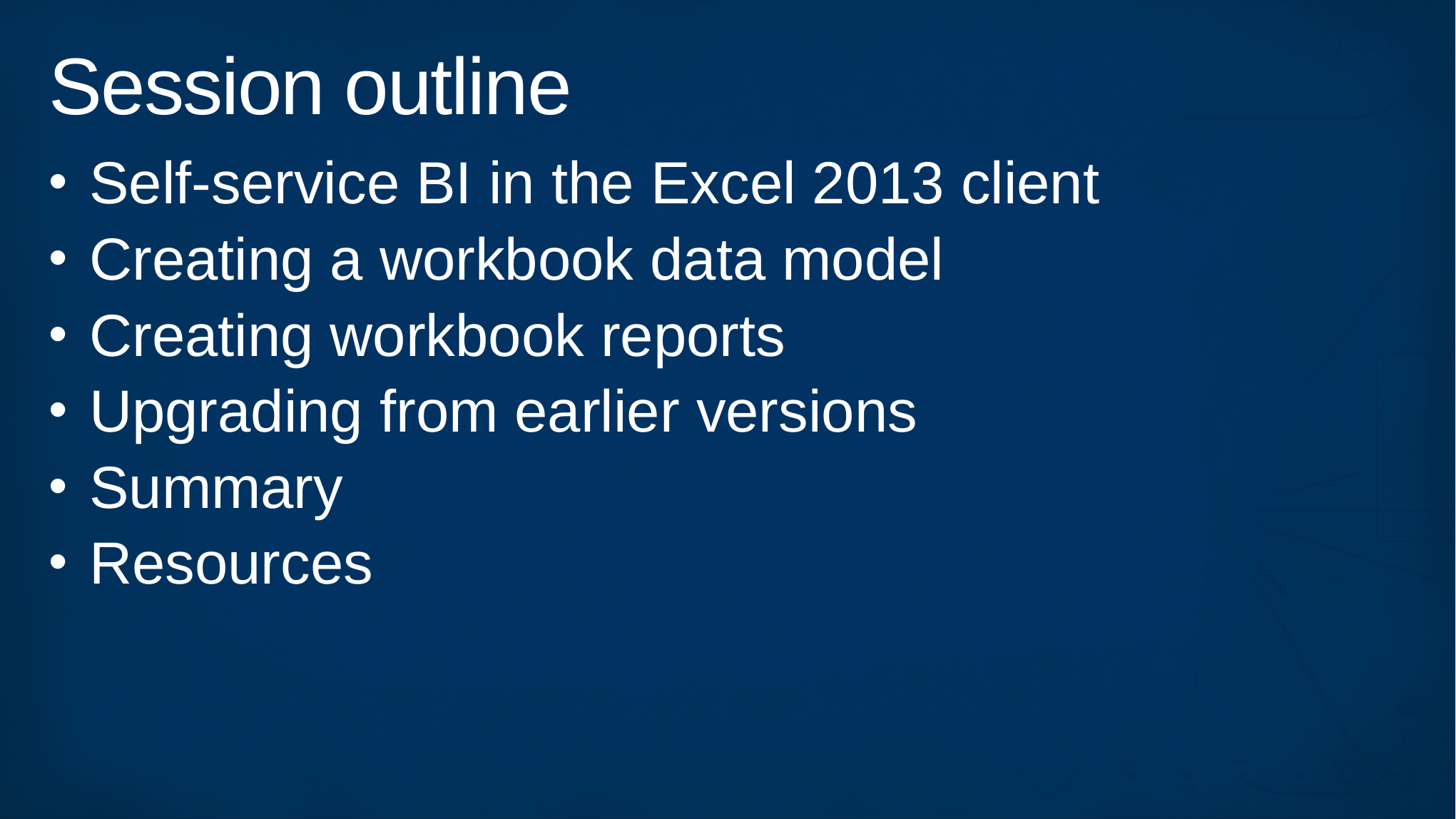

# Session outline
Self-service BI in the Excel 2013 client
Creating a workbook data model
Creating workbook reports
Upgrading from earlier versions
Summary
Resources